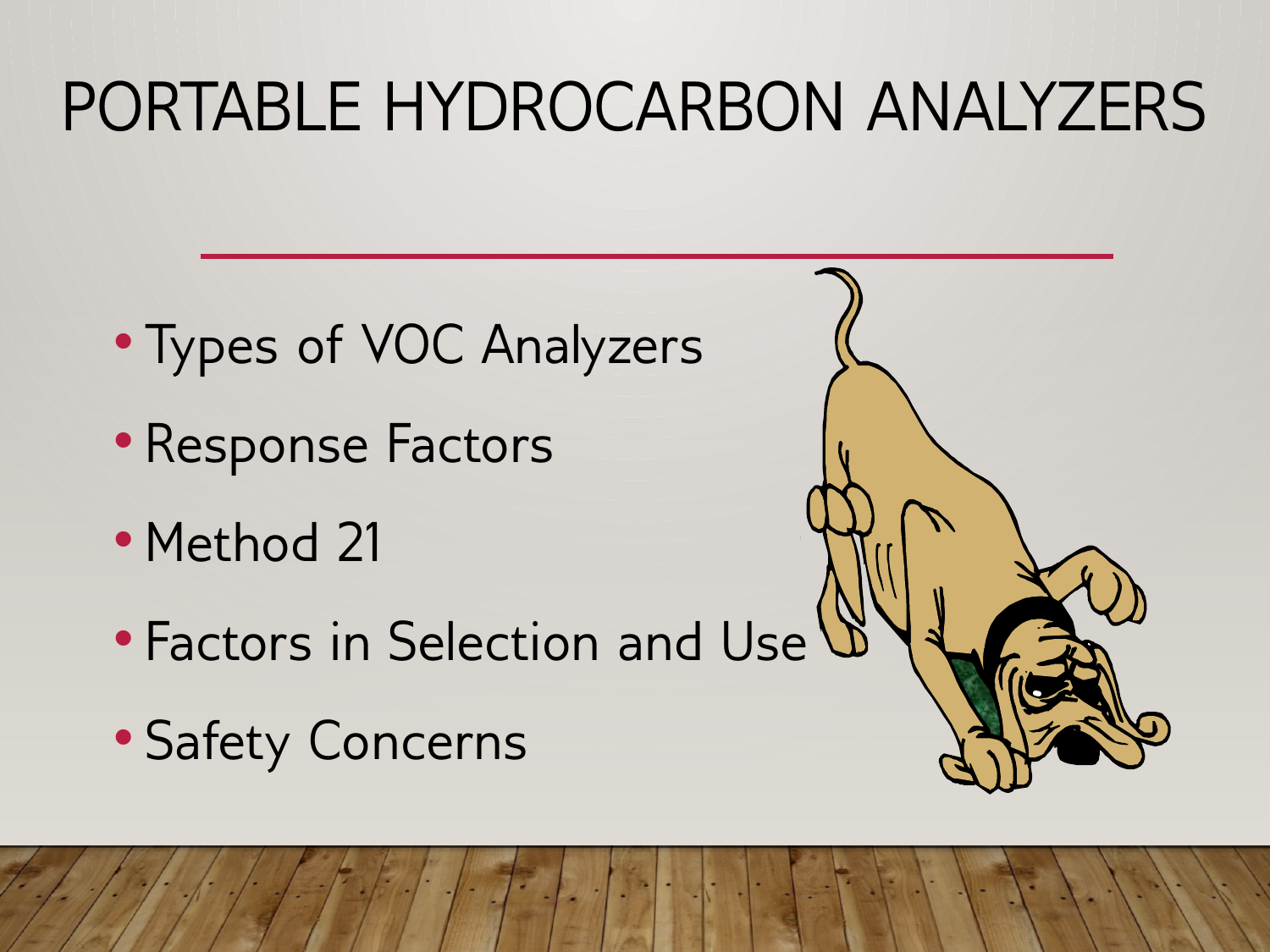

# Portable Hydrocarbon Analyzers

Types of VOC Analyzers
Response Factors
Method 21
Factors in Selection and Use
Safety Concerns